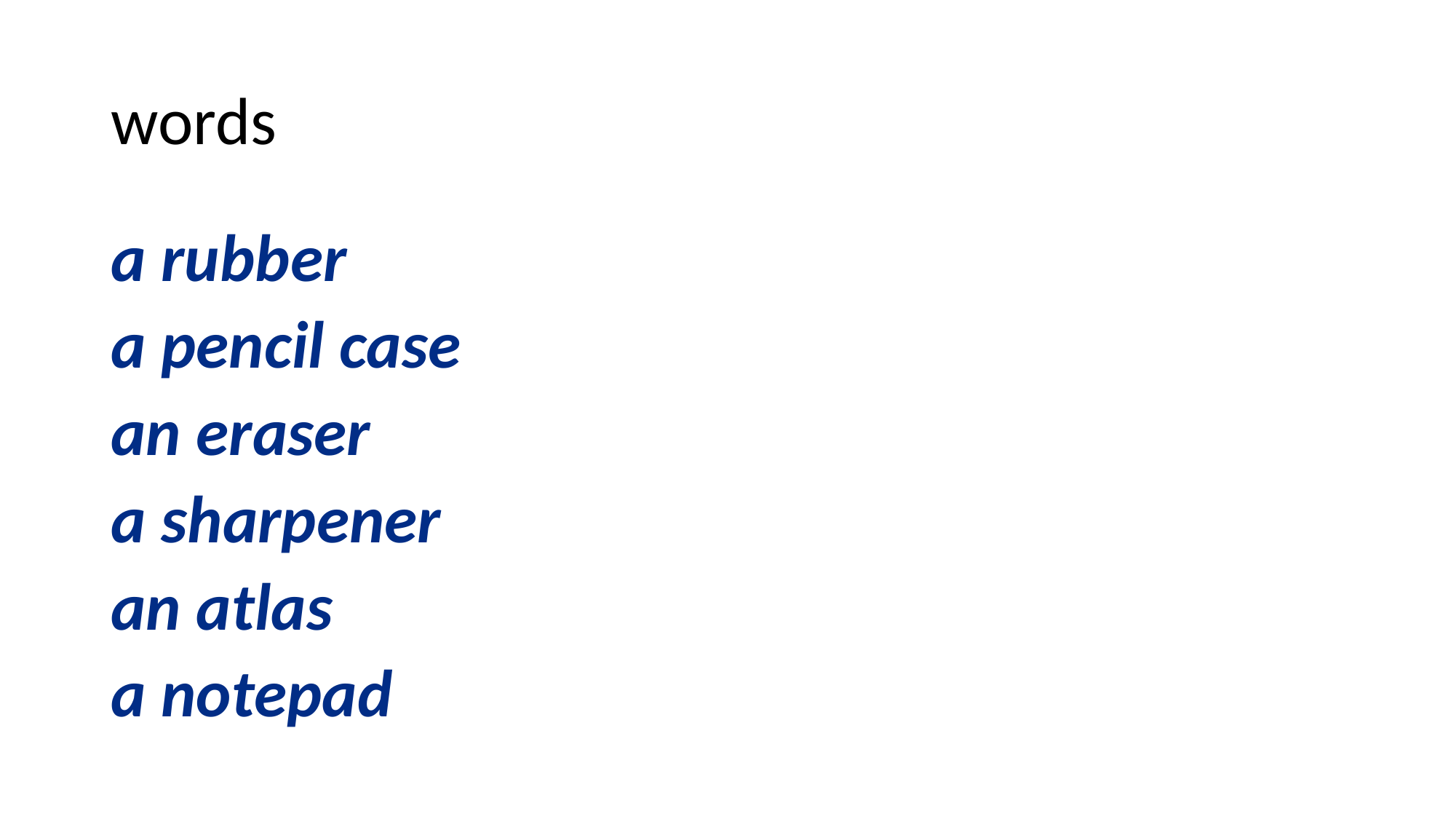

# words
a rubber
a pencil case
an eraser
a sharpener
an atlas
a notepad